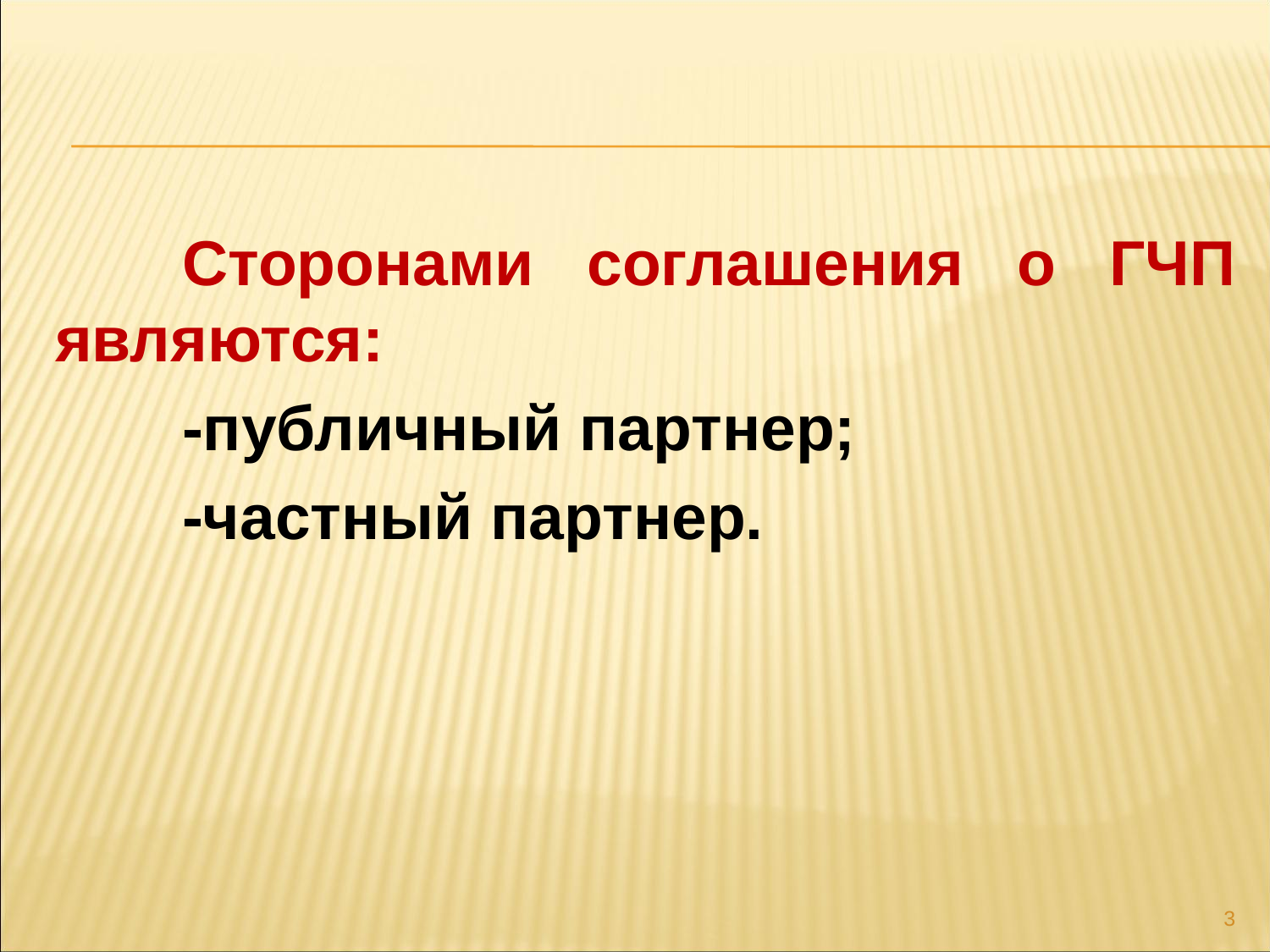

Сторонами соглашения о ГЧП являются:
	-публичный партнер;
	-частный партнер.
3